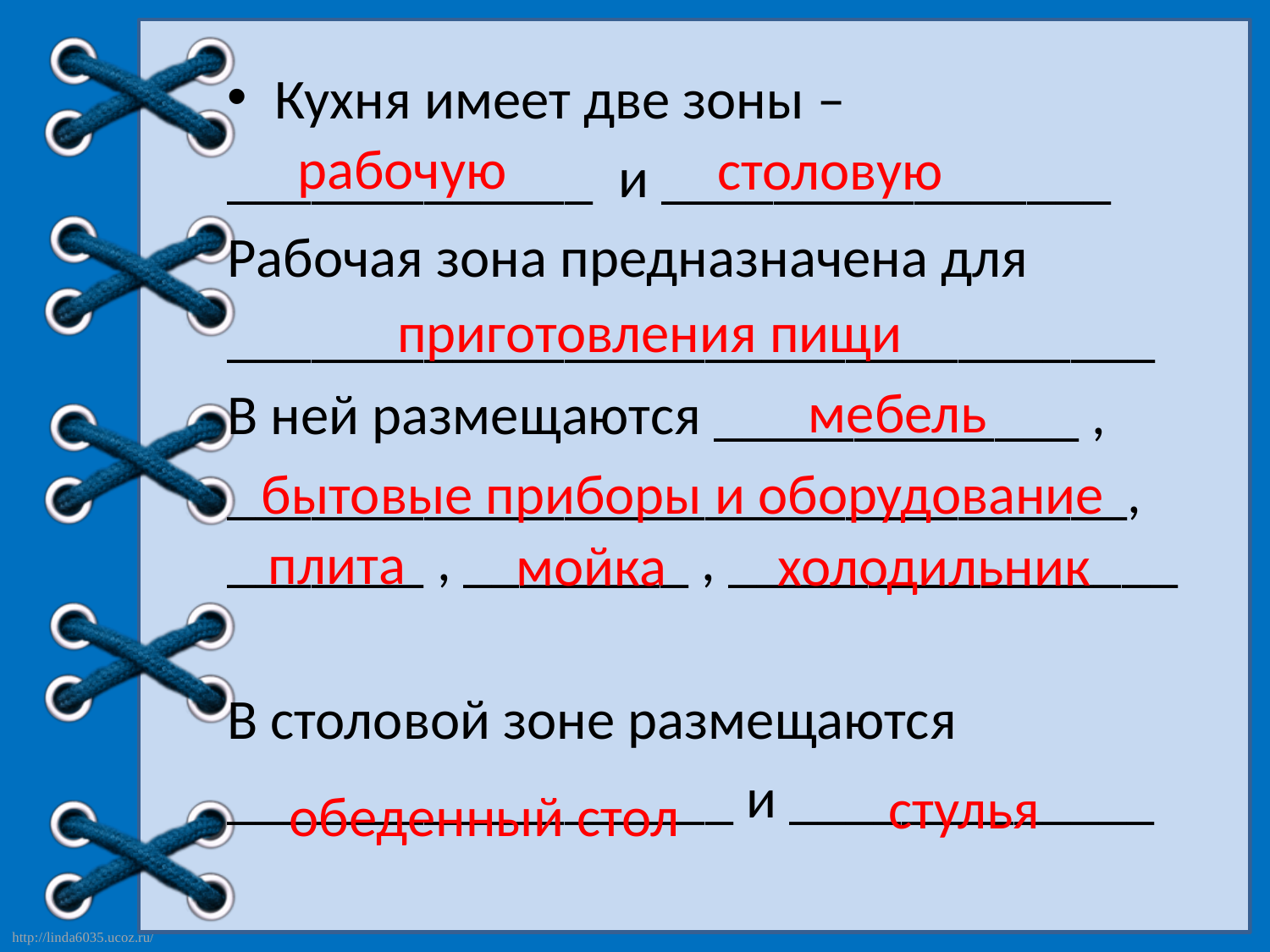

Кухня имеет две зоны –
_____________  и ________________
Рабочая зона предназначена для
_________________________________
В ней размещаются _____________ ,
________________________________, _______ , ________ , ________________

В столовой зоне размещаются
__________________ и _____________
рабочую
столовую
приготовления пищи
мебель
бытовые приборы и оборудование
плита
мойка
холодильник
стулья
обеденный стол